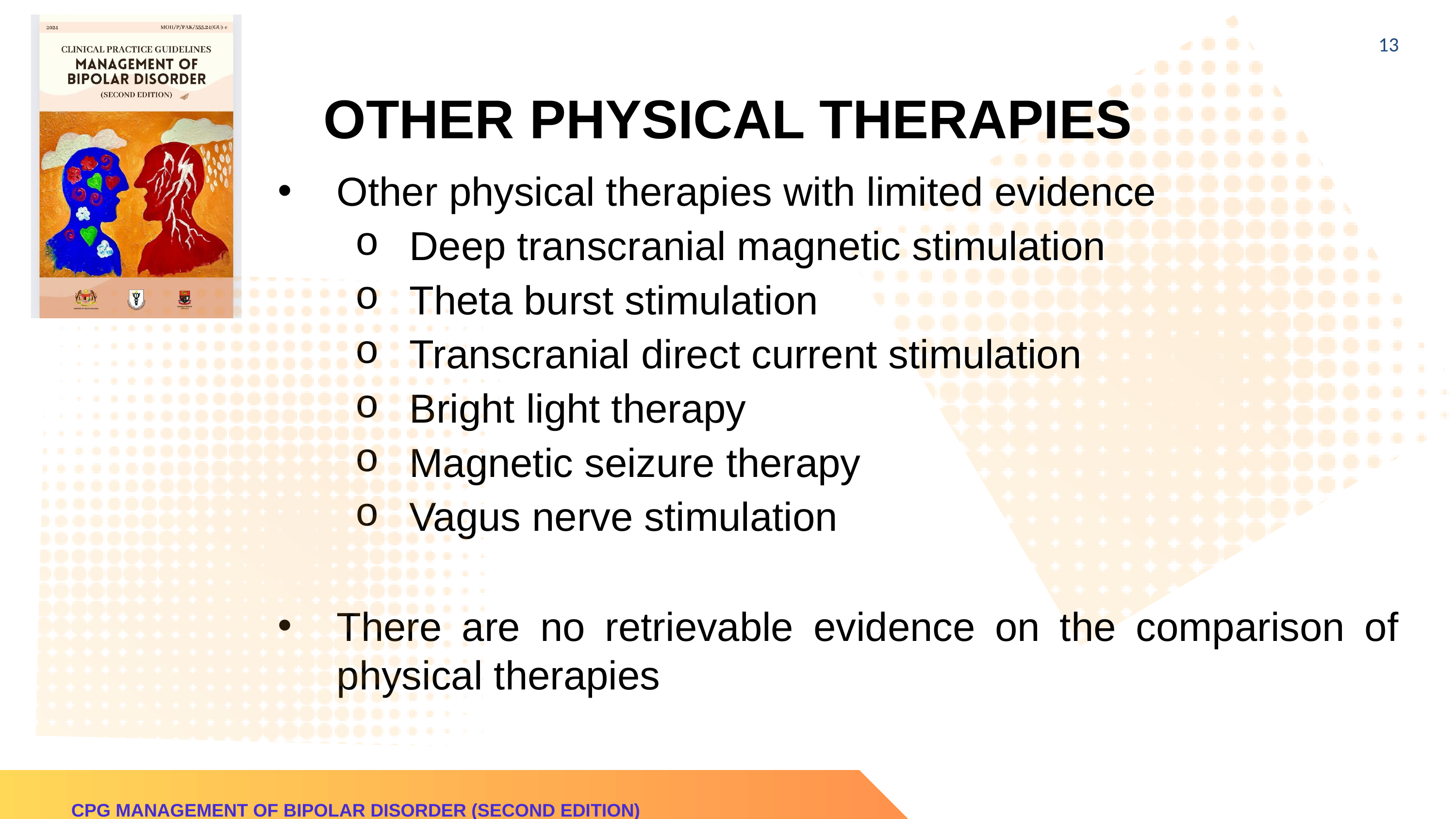

13
# OTHER PHYSICAL THERAPIES
Other physical therapies with limited evidence
Deep transcranial magnetic stimulation
Theta burst stimulation
Transcranial direct current stimulation
Bright light therapy
Magnetic seizure therapy
Vagus nerve stimulation

There are no retrievable evidence on the comparison of physical therapies

CPG MANAGEMENT OF BIPOLAR DISORDER (SECOND EDITION)